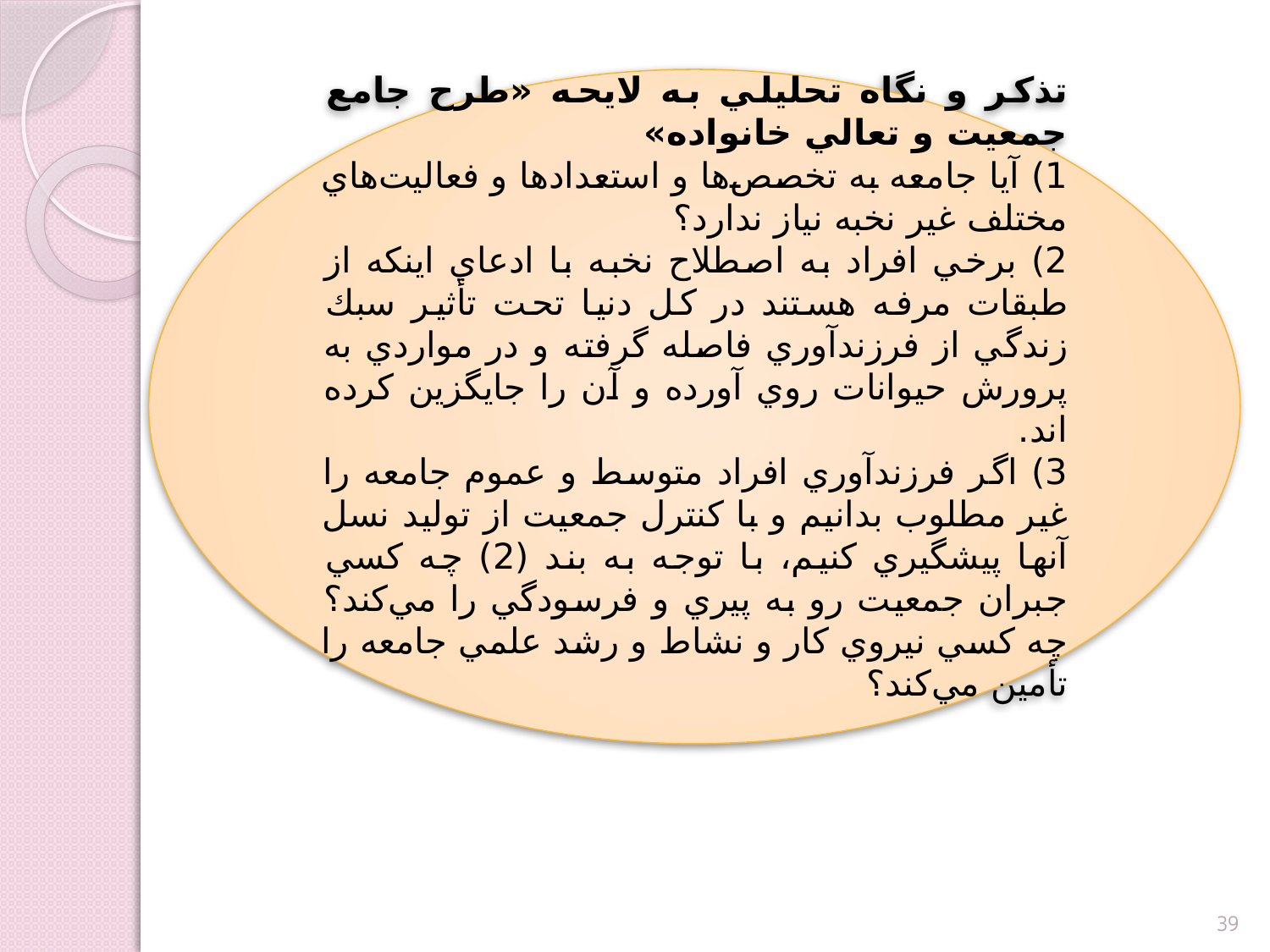

تذكر و نگاه تحليلي به لايحه «طرح جامع جمعيت و تعالي خانواده»
1) آيا جامعه به تخصص‌ها و استعدادها و فعاليت‌هاي مختلف غير نخبه نياز ندارد؟
2) برخي افراد به اصطلاح نخبه با ادعاي اينكه از طبقات مرفه هستند در كل دنيا تحت تأثير سبك زندگي از فرزندآوري فاصله گرفته و در مواردي به پرورش حيوانات روي آورده و آن را جايگزين كرده اند.
3) اگر فرزندآوري افراد متوسط و عموم جامعه را غير مطلوب بدانيم و با كنترل جمعيت از توليد نسل آنها پيشگيري كنيم، با توجه به بند (2) چه كسي جبران جمعيت رو به پيري و فرسودگي را مي‌كند؟ چه كسي نيروي كار و نشاط و رشد علمي جامعه را تأمين مي‌كند؟

39